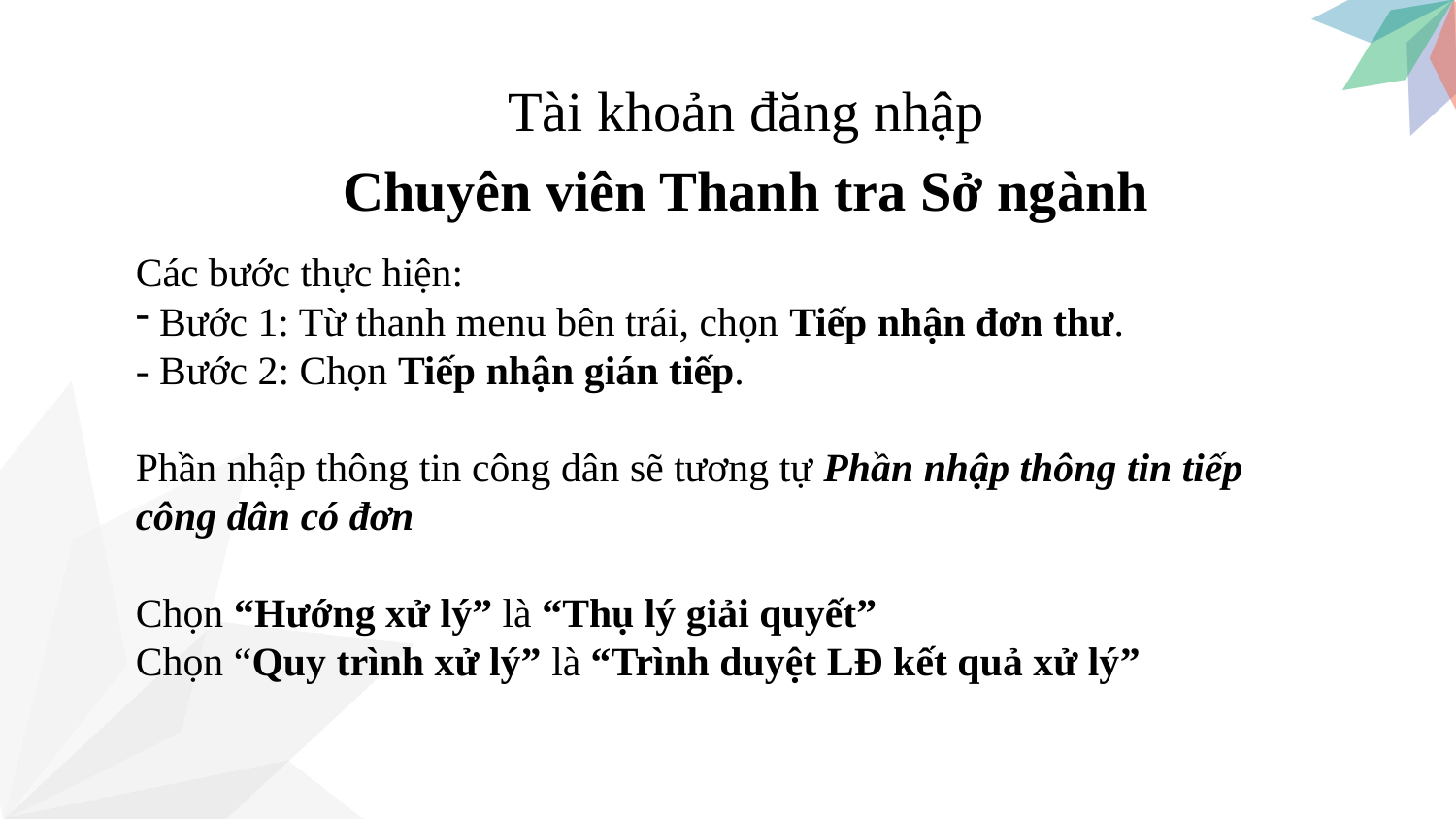

Tài khoản đăng nhập
Chuyên viên Thanh tra Sở ngành
Các bước thực hiện:
 Bước 1: Từ thanh menu bên trái, chọn Tiếp nhận đơn thư.
- Bước 2: Chọn Tiếp nhận gián tiếp.

Phần nhập thông tin công dân sẽ tương tự Phần nhập thông tin tiếp
công dân có đơn

Chọn “Hướng xử lý” là “Thụ lý giải quyết”
Chọn “Quy trình xử lý” là “Trình duyệt LĐ kết quả xử lý”